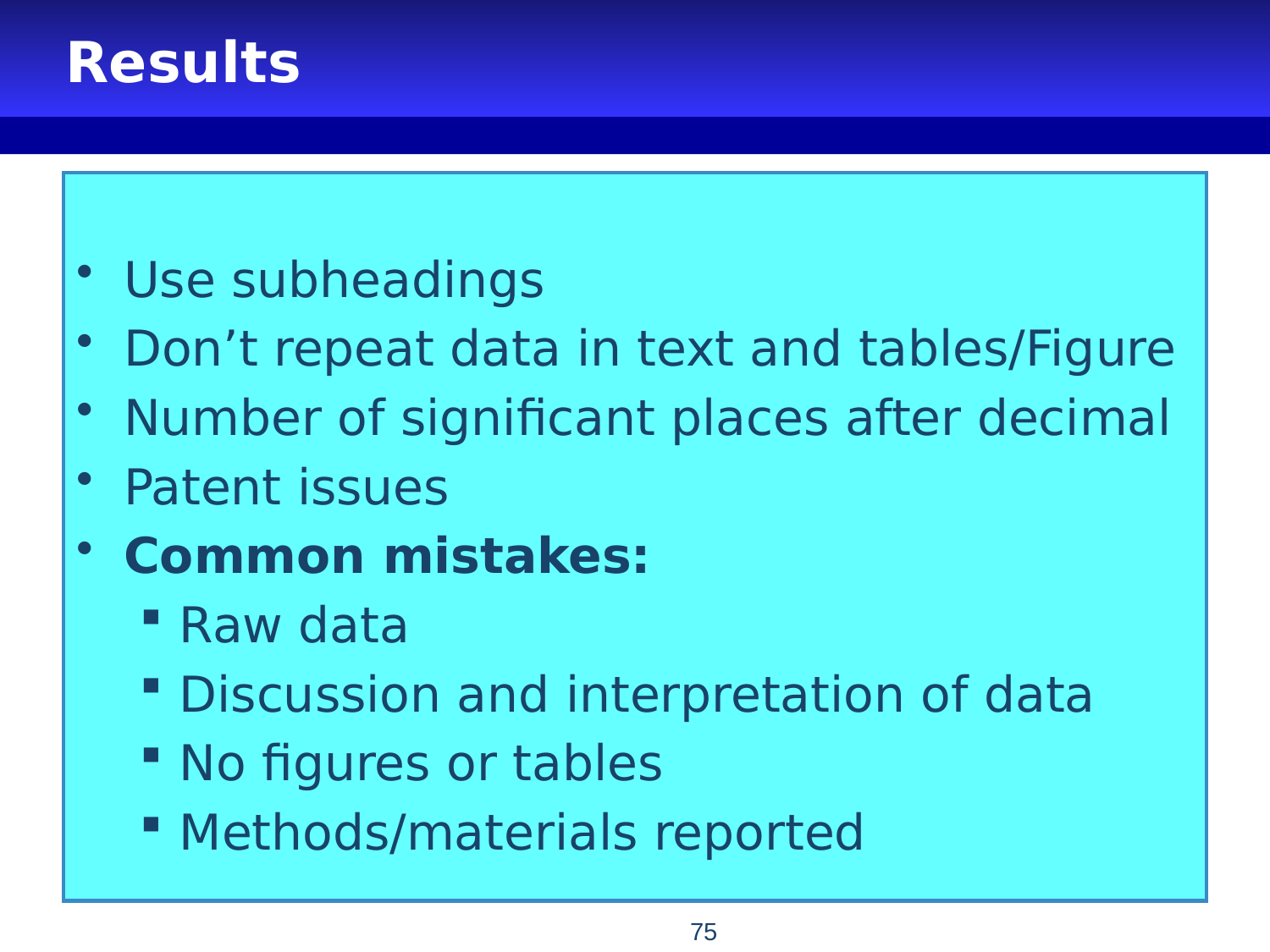

# Results

Use subheadings
Don’t repeat data in text and tables/Figure
Number of significant places after decimal
Patent issues
Common mistakes:
Raw data
Discussion and interpretation of data
No figures or tables
Methods/materials reported

75